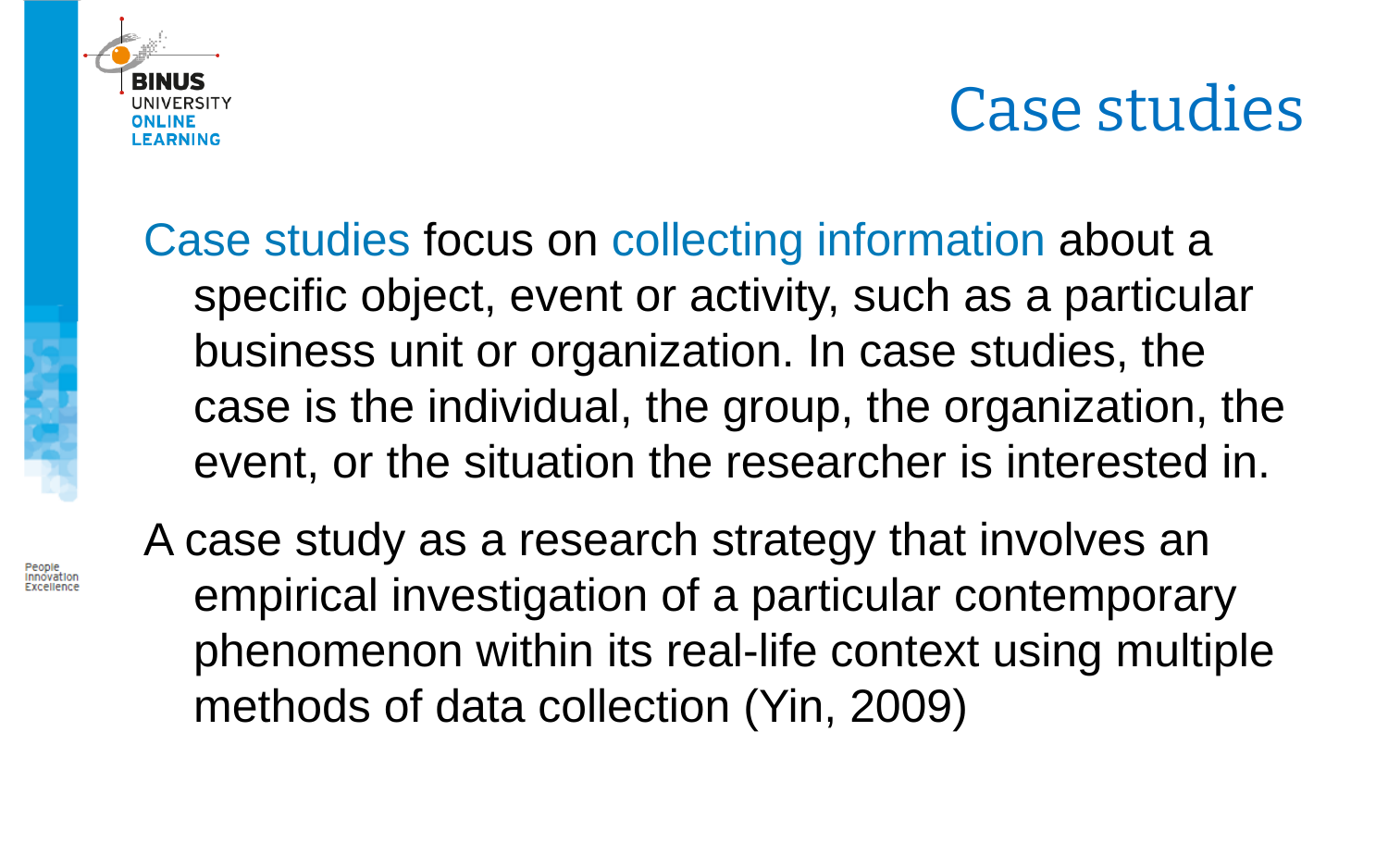

# Case studies
Case studies focus on collecting information about a specific object, event or activity, such as a particular business unit or organization. In case studies, the case is the individual, the group, the organization, the event, or the situation the researcher is interested in.
A case study as a research strategy that involves an empirical investigation of a particular contemporary phenomenon within its real‐life context using multiple methods of data collection (Yin, 2009)